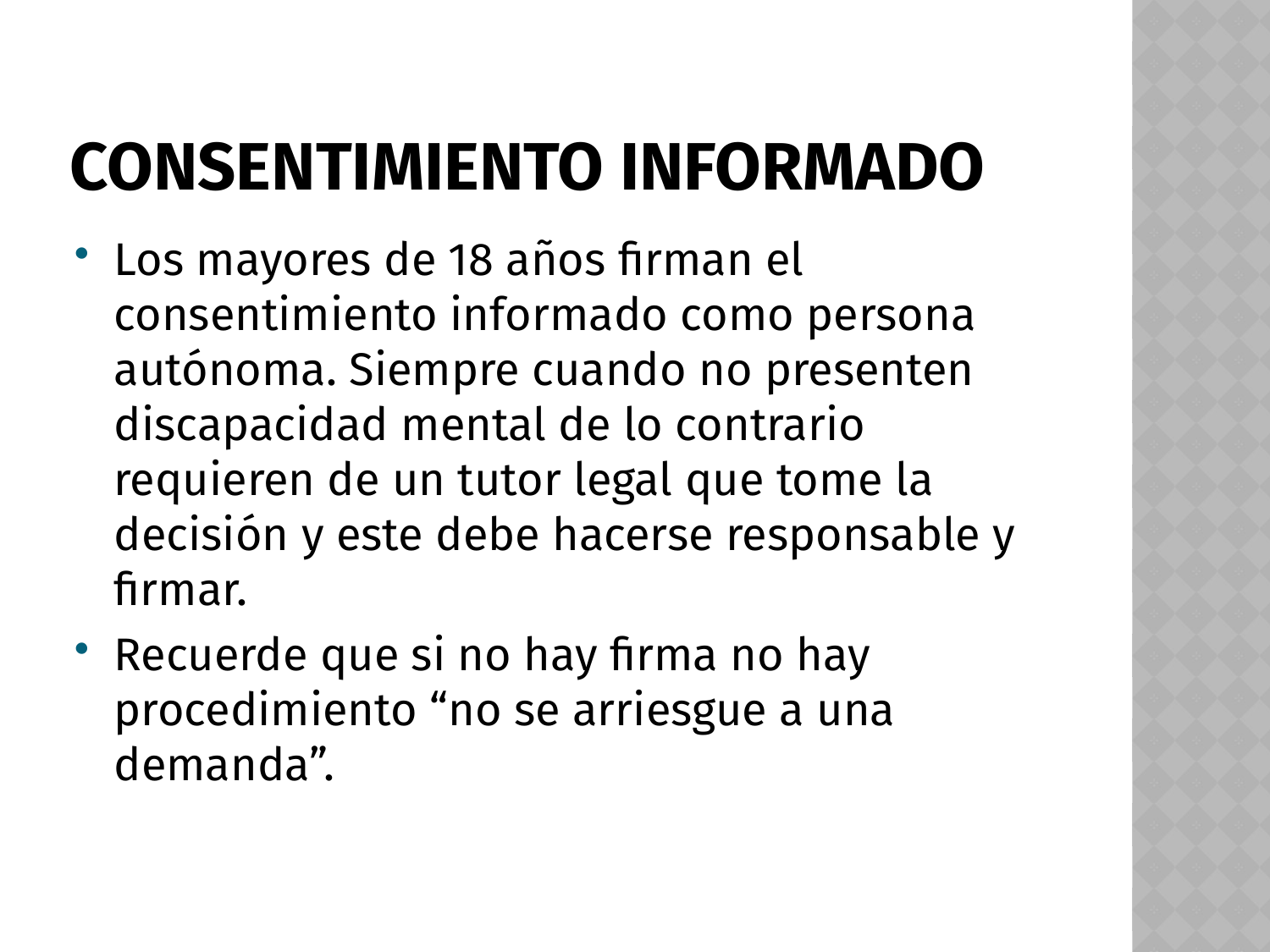

# Consentimiento informado
Los mayores de 18 años firman el consentimiento informado como persona autónoma. Siempre cuando no presenten discapacidad mental de lo contrario requieren de un tutor legal que tome la decisión y este debe hacerse responsable y firmar.
Recuerde que si no hay firma no hay procedimiento “no se arriesgue a una demanda”.